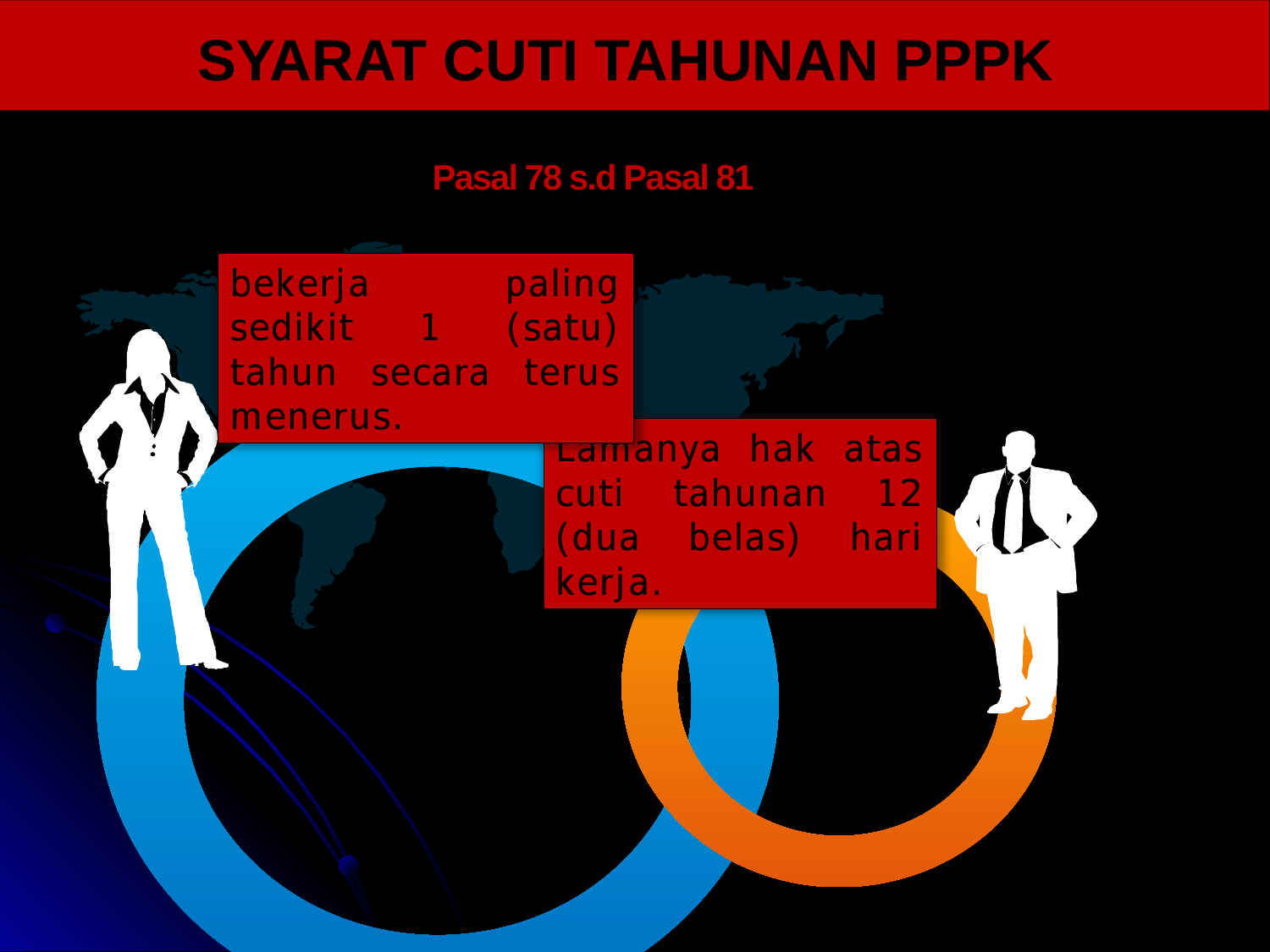

Pasal 78

SYARAT CUTI TAHUNAN PPPK
Pasal 78 s.d Pasal 81

bekerja paling sedikit 1 (satu) tahun secara terus menerus.

Lamanya hak atas cuti tahunan 12 (dua belas) hari kerja.